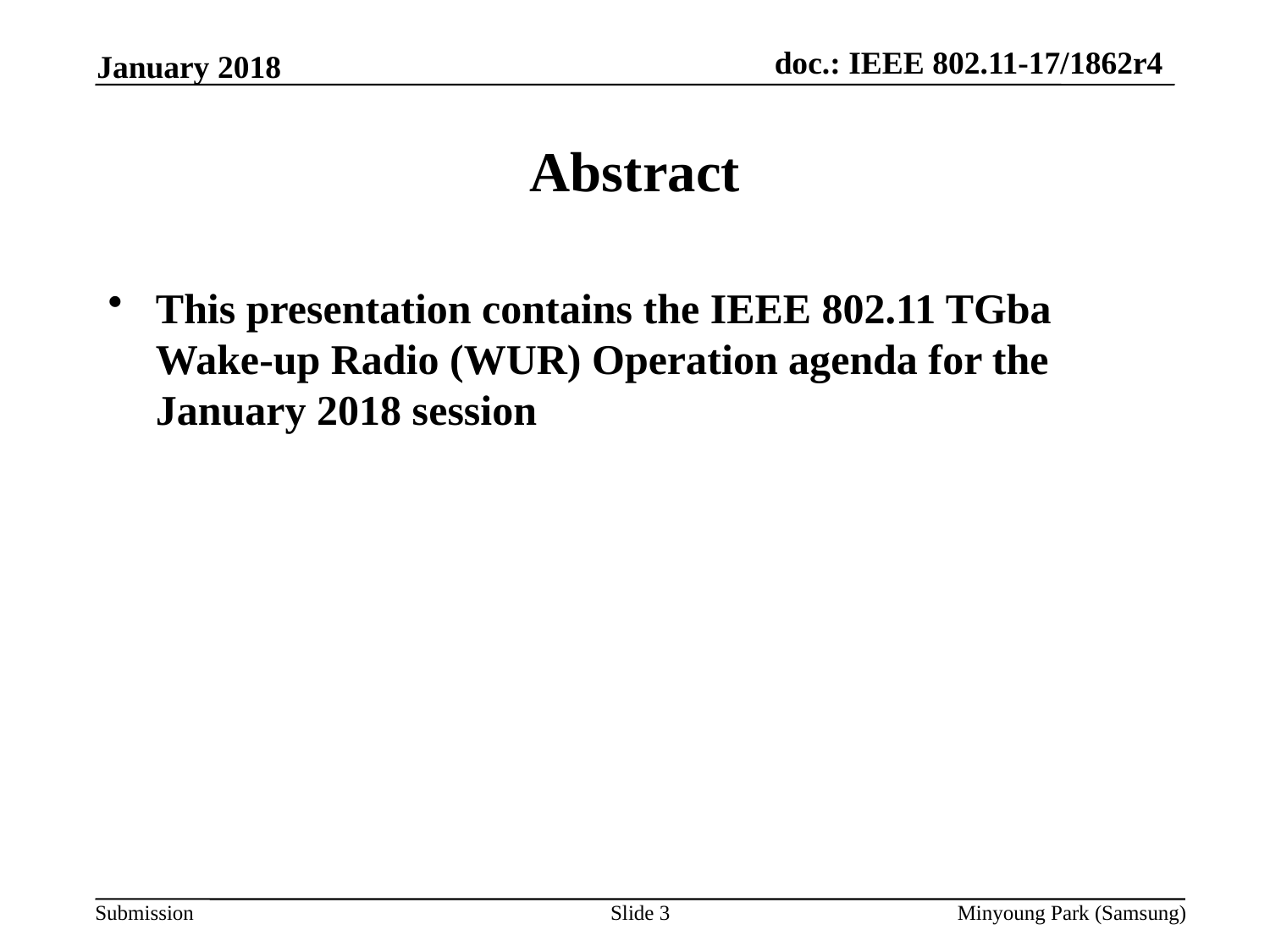

January 2018
# Abstract
This presentation contains the IEEE 802.11 TGba Wake-up Radio (WUR) Operation agenda for the January 2018 session
Slide 3
Minyoung Park (Samsung)